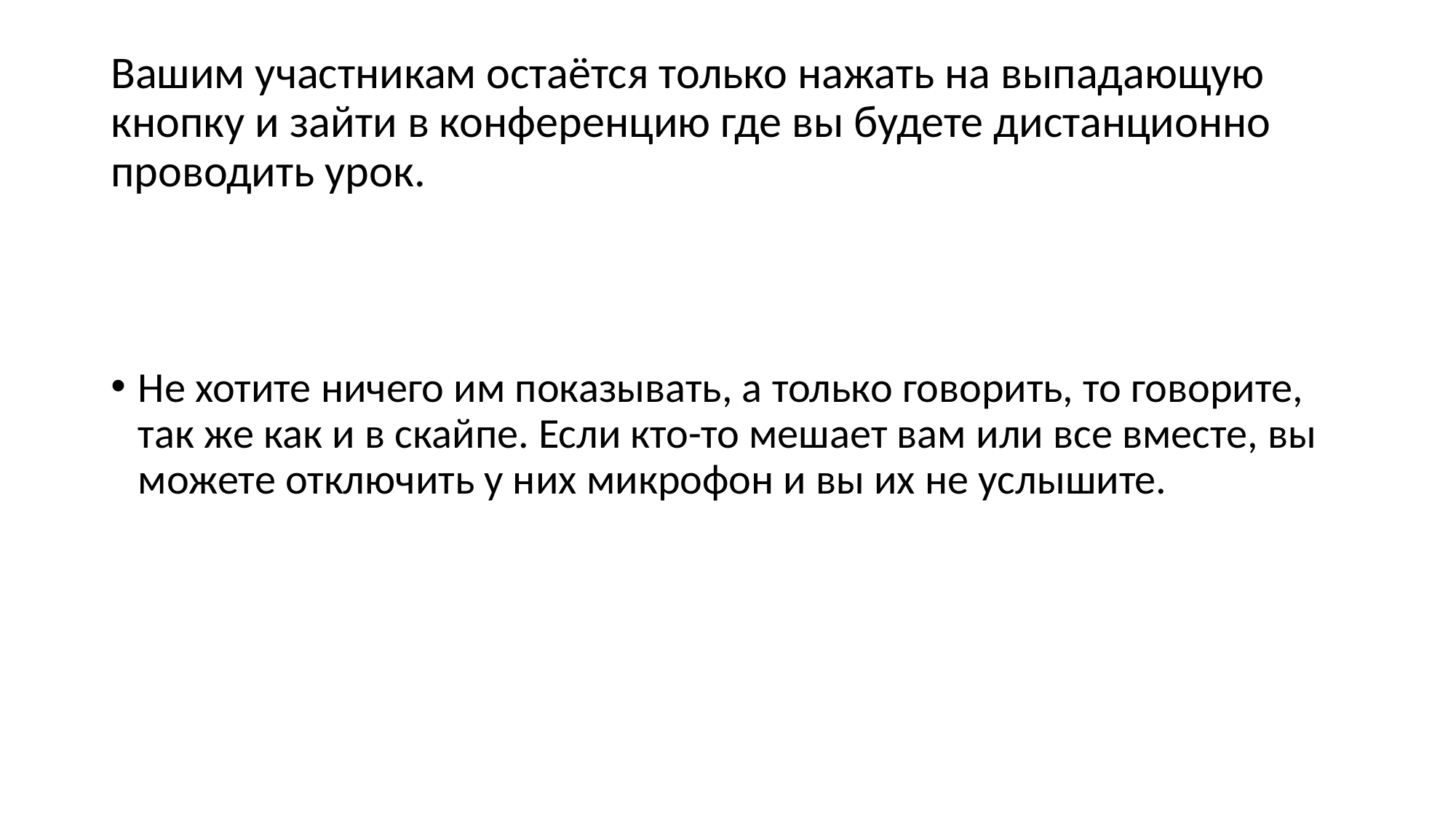

# Вашим участникам остаётся только нажать на выпадающую кнопку и зайти в конференцию где вы будете дистанционно проводить урок.
Не хотите ничего им показывать, а только говорить, то говорите, так же как и в скайпе. Если кто-то мешает вам или все вместе, вы можете отключить у них микрофон и вы их не услышите.